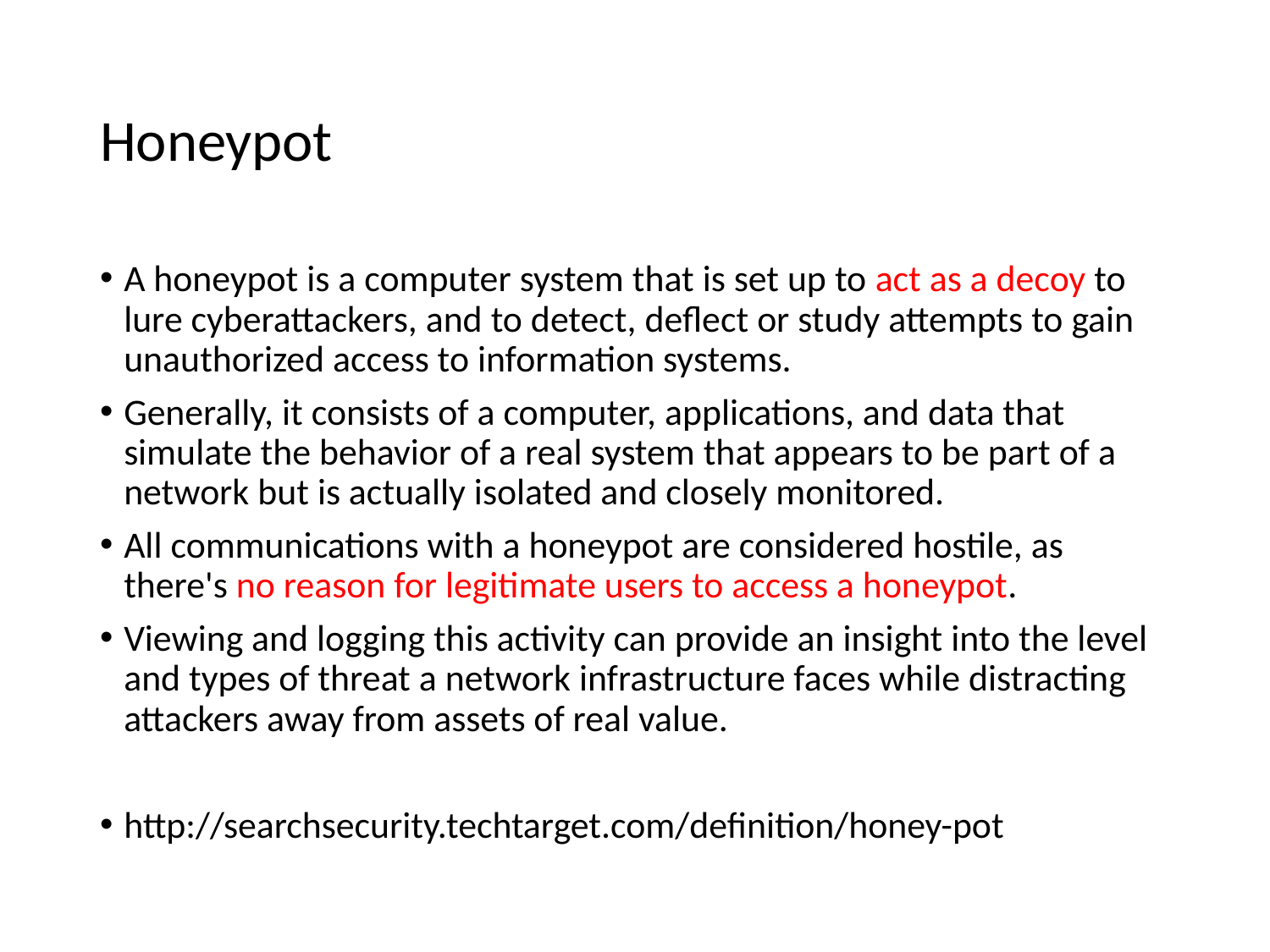

# Honeypot
A honeypot is a computer system that is set up to act as a decoy to lure cyberattackers, and to detect, deflect or study attempts to gain unauthorized access to information systems.
Generally, it consists of a computer, applications, and data that simulate the behavior of a real system that appears to be part of a network but is actually isolated and closely monitored.
All communications with a honeypot are considered hostile, as there's no reason for legitimate users to access a honeypot.
Viewing and logging this activity can provide an insight into the level and types of threat a network infrastructure faces while distracting attackers away from assets of real value.

http://searchsecurity.techtarget.com/definition/honey-pot